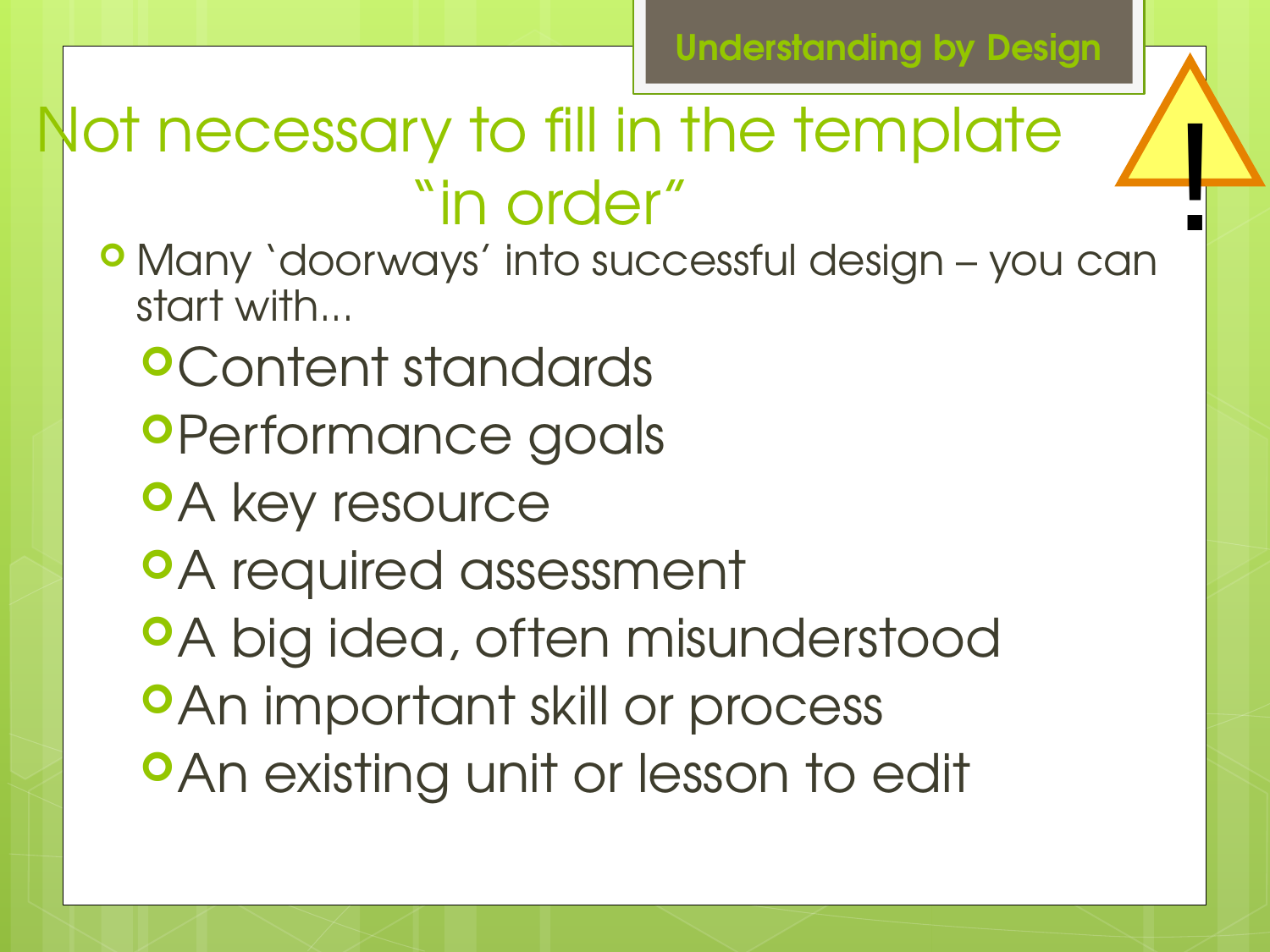

!
# Not necessary to fill in the template “in order”
Many ‘doorways’ into successful design – you can start with...
Content standards
Performance goals
A key resource
A required assessment
A big idea, often misunderstood
An important skill or process
An existing unit or lesson to edit